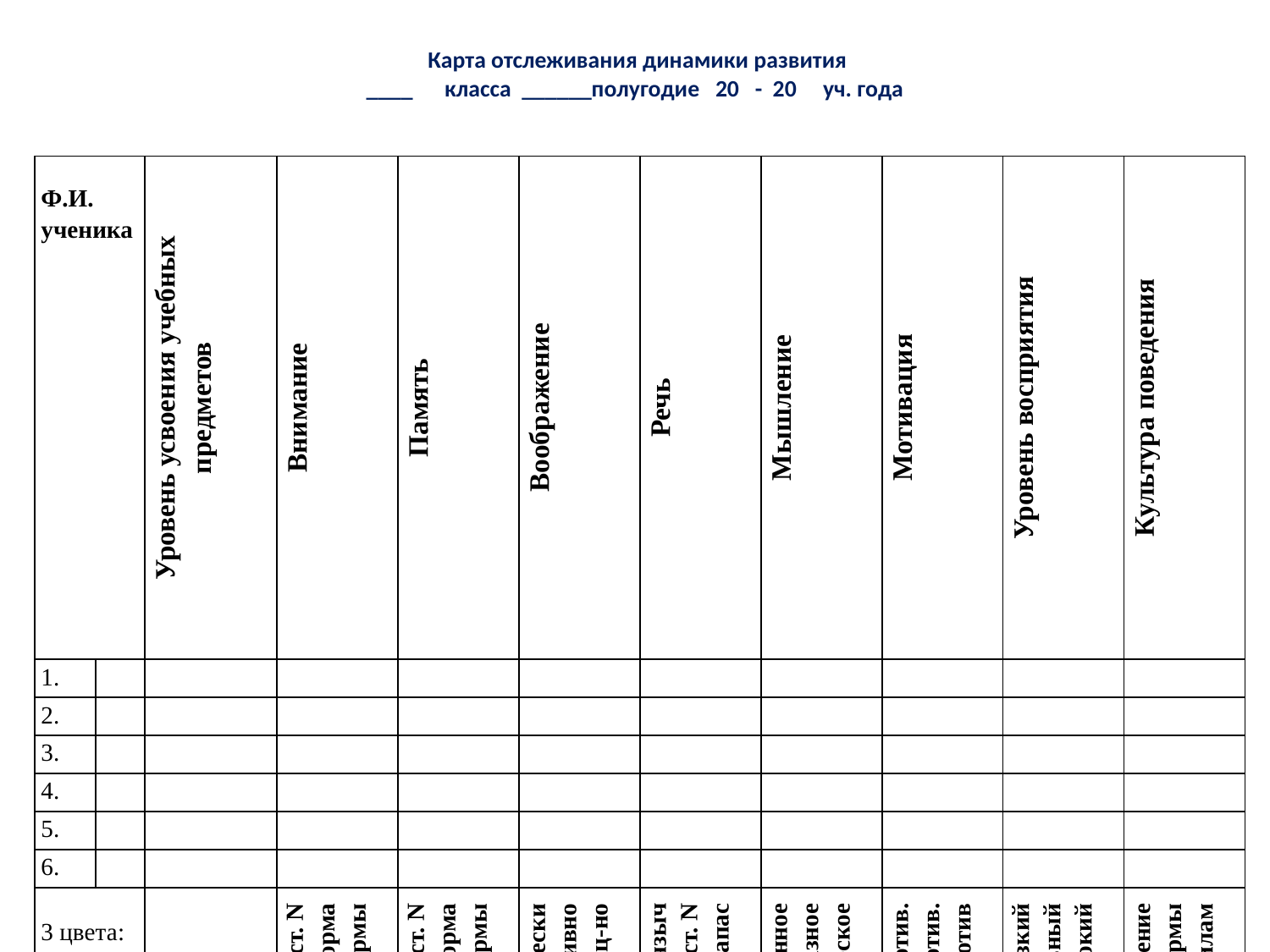

# Карта отслеживания динамики развития ____      класса  ______полугодие   20   -  20     уч. года
| Ф.И. ученика |  | Уровень усвоения учебных предметов | Внимание | Память | Воображение | Речь | Мышление | Мотивация | Уровень восприятия | Культура поведения |
| --- | --- | --- | --- | --- | --- | --- | --- | --- | --- | --- |
| 1. |  |  |  |  |  |  |  |  |  |  |
| 2. |  |  |  |  |  |  |  |  |  |  |
| 3. |  |  |  |  |  |  |  |  |  |  |
| 4. |  |  |  |  |  |  |  |  |  |  |
| 5. |  |  |  |  |  |  |  |  |  |  |
| 6. |  |  |  |  |  |  |  |  |  |  |
| 3 цвета: Синий Зеленый красный |  | низкий средний высокий | не соответ. возраст. N норма выше нормы | не соответ. возраст. N норма выше нормы | воспр. механически мыслит репродуктивно мыслит образно, эмоц-но | низ. слов. запас, двуязыч соответ. возраст. N богатый словарн. запас | наглядно-действенное наглядно-образное словесно-логическое | низкая школьная мотив. нормальная шк. мотив. высокая шк. мотив | низкий нормальный высокий | девиантное поведение имеет отклон. от нормы соответствует правилам |